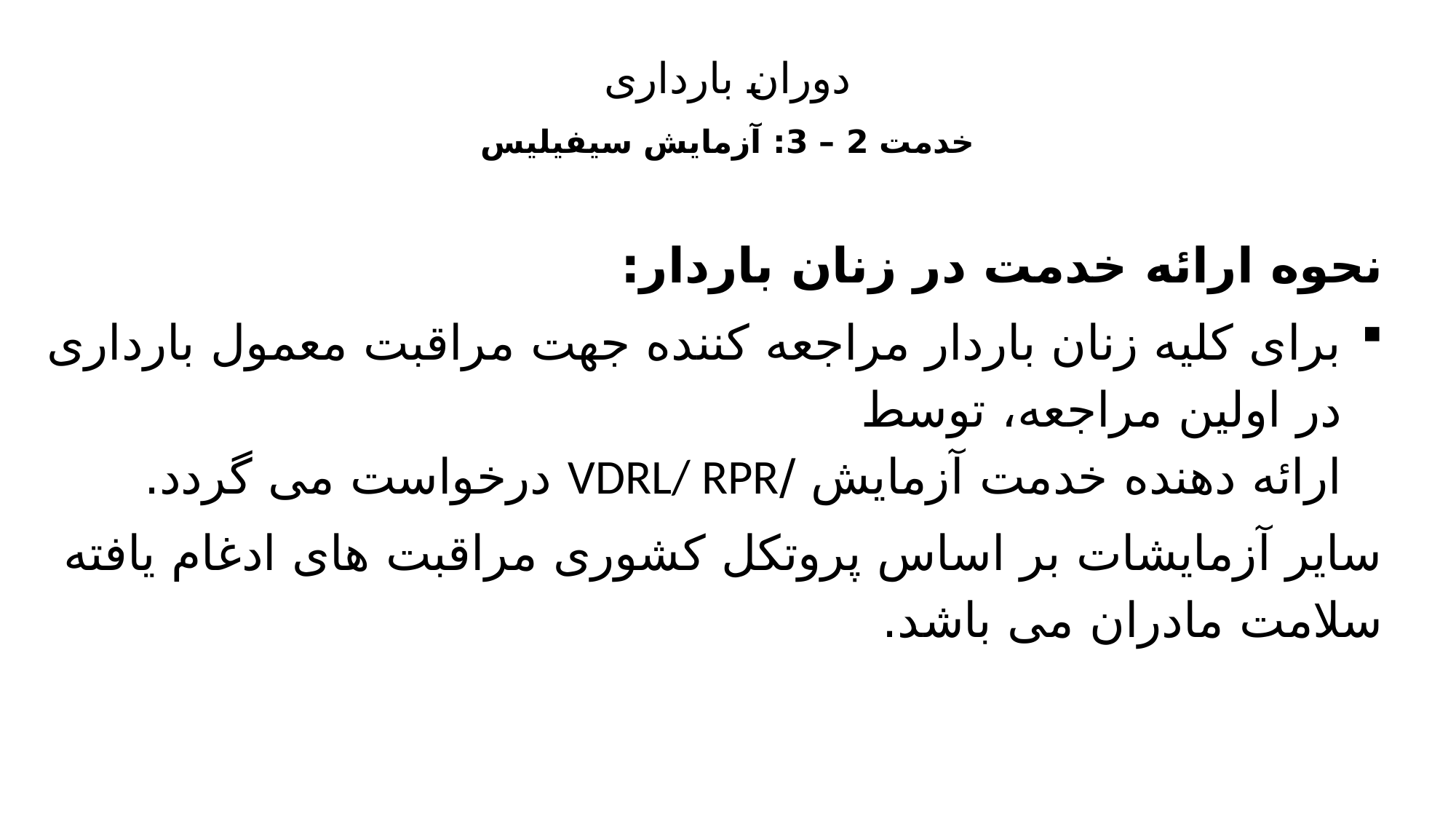

# دوران بارداری خدمت 2 – 3: آزمایش سیفیلیس
نحوه ارائه خدمت در زنان باردار:
برای کلیه زنان باردار مراجعه کننده جهت مراقبت معمول بارداری در اولین مراجعه، توسط
ارائه دهنده خدمت آزمایش /VDRL/ RPR درخواست می گردد.
سایر آزمایشات بر اساس پروتکل کشوری مراقبت های ادغام یافته سلامت مادران می باشد.